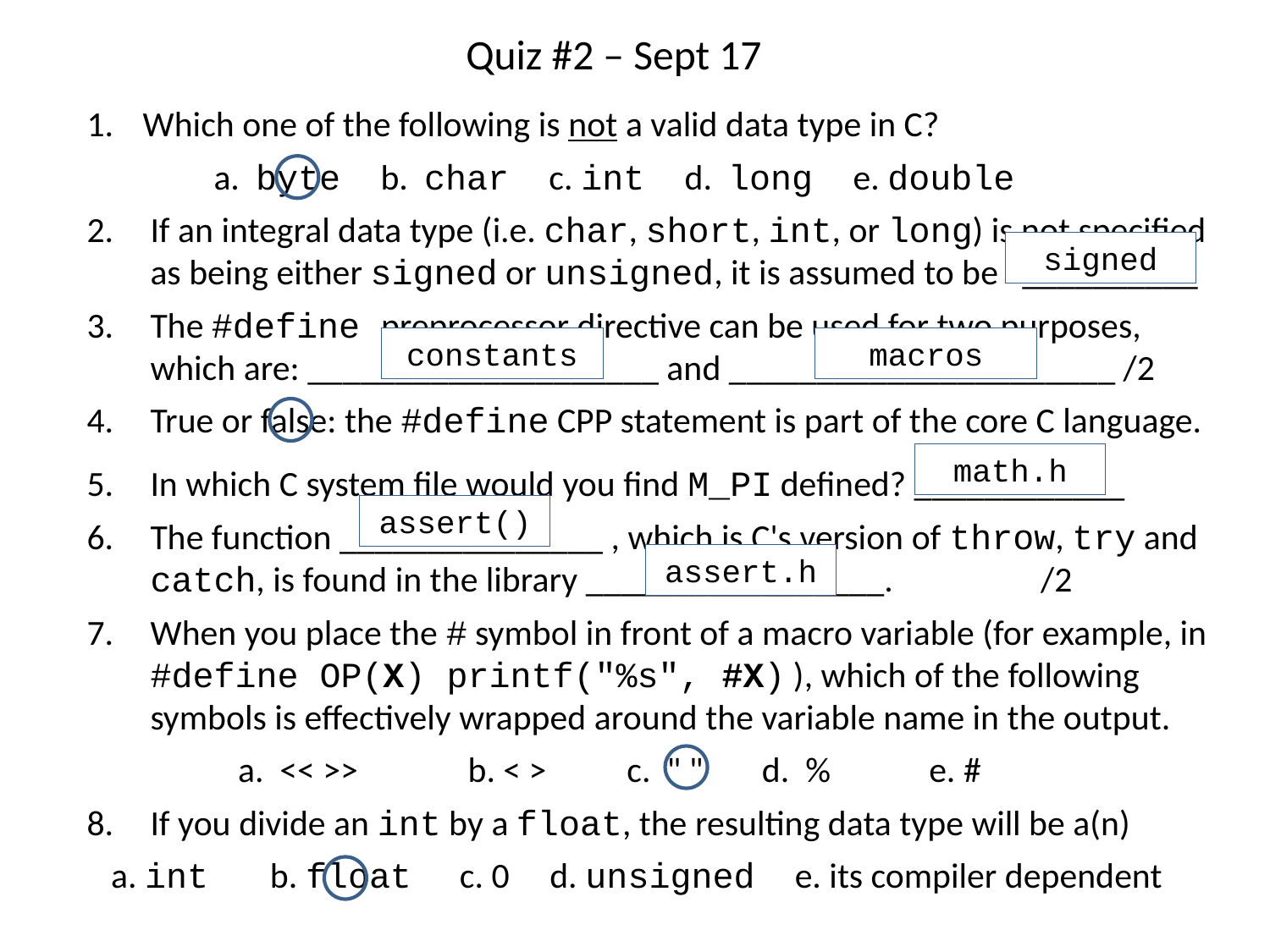

# Quiz #2 – Sept 17
   Which one of the following is not a valid data type in C?
     	a.  byte     b.  char     c. int     d.  long     e. double
If an integral data type (i.e. char, short, int, or long) is not specified as being either signed or unsigned, it is assumed to be   __________
The #define preprocessor directive can be used for two purposes, which are: ____________________ and ______________________ /2
True or false: the #define CPP statement is part of the core C language.
In which C system file would you find M_PI defined? ____________
The function _______________ , which is C's version of throw, try and catch, is found in the library _________________.	                /2
When you place the # symbol in front of a macro variable (for example, in #define OP(X) printf("%s", #X) ), which of the following symbols is effectively wrapped around the variable name in the output.
	   a.  << >>   	b. < >   	    c.  " "	     d.  %	          e. #
If you divide an int by a float, the resulting data type will be a(n)
   a. int	       b. float      c. 0     d. unsigned     e. its compiler dependent

signed
constants
macros

math.h
assert()
assert.h